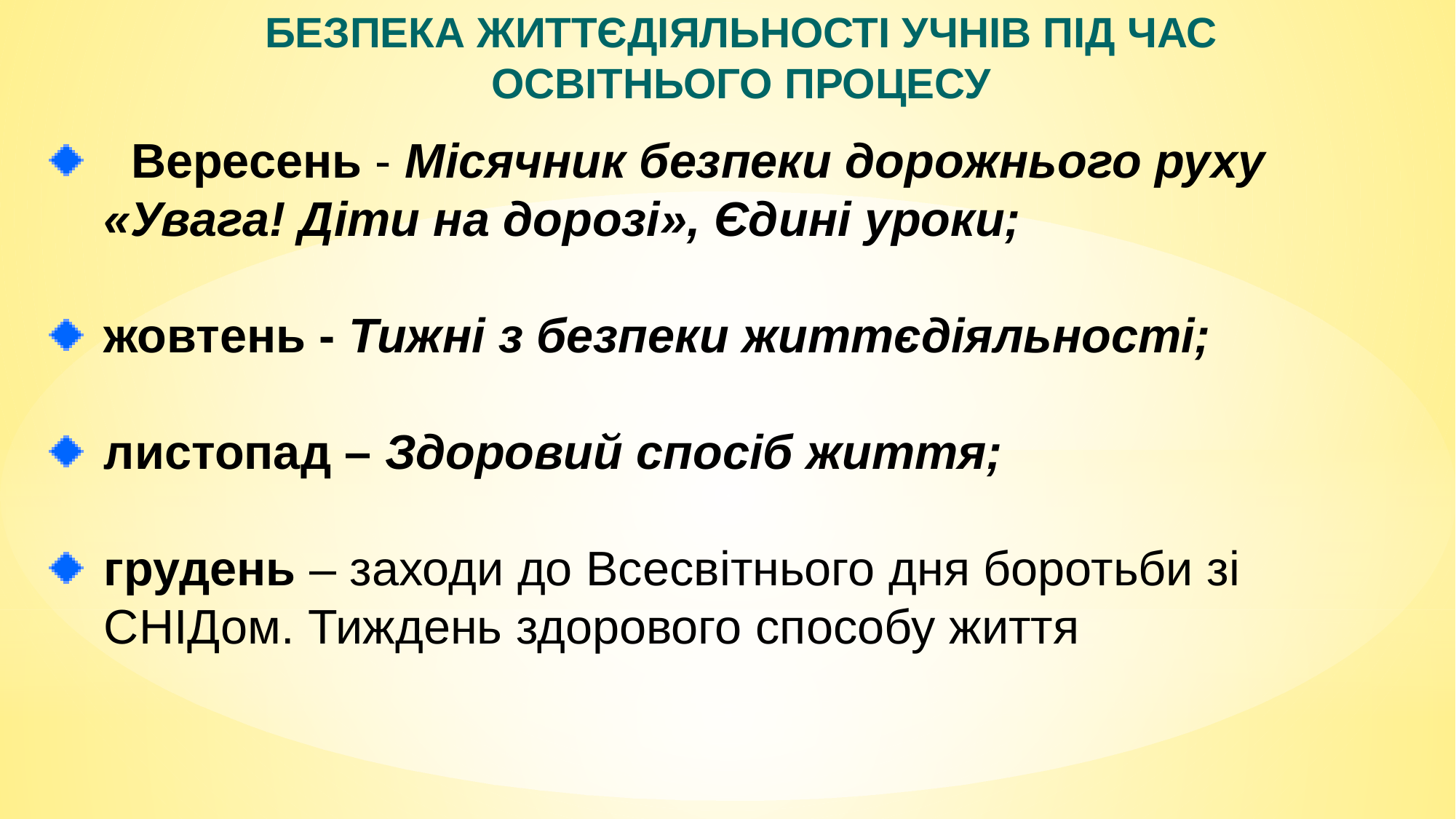

БЕЗПЕКА ЖИТТЄДІЯЛЬНОСТІ УЧНІВ ПІД ЧАС ОСВІТНЬОГО ПРОЦЕСУ
  Вересень - Місячник безпеки дорожнього руху «Увага! Діти на дорозі», Єдині уроки;

жовтень - Тижні з безпеки життєдіяльності;

листопад – Здоровий спосіб життя;

грудень – заходи до Всесвітнього дня боротьби зі СНІДом. Тиждень здорового способу життя